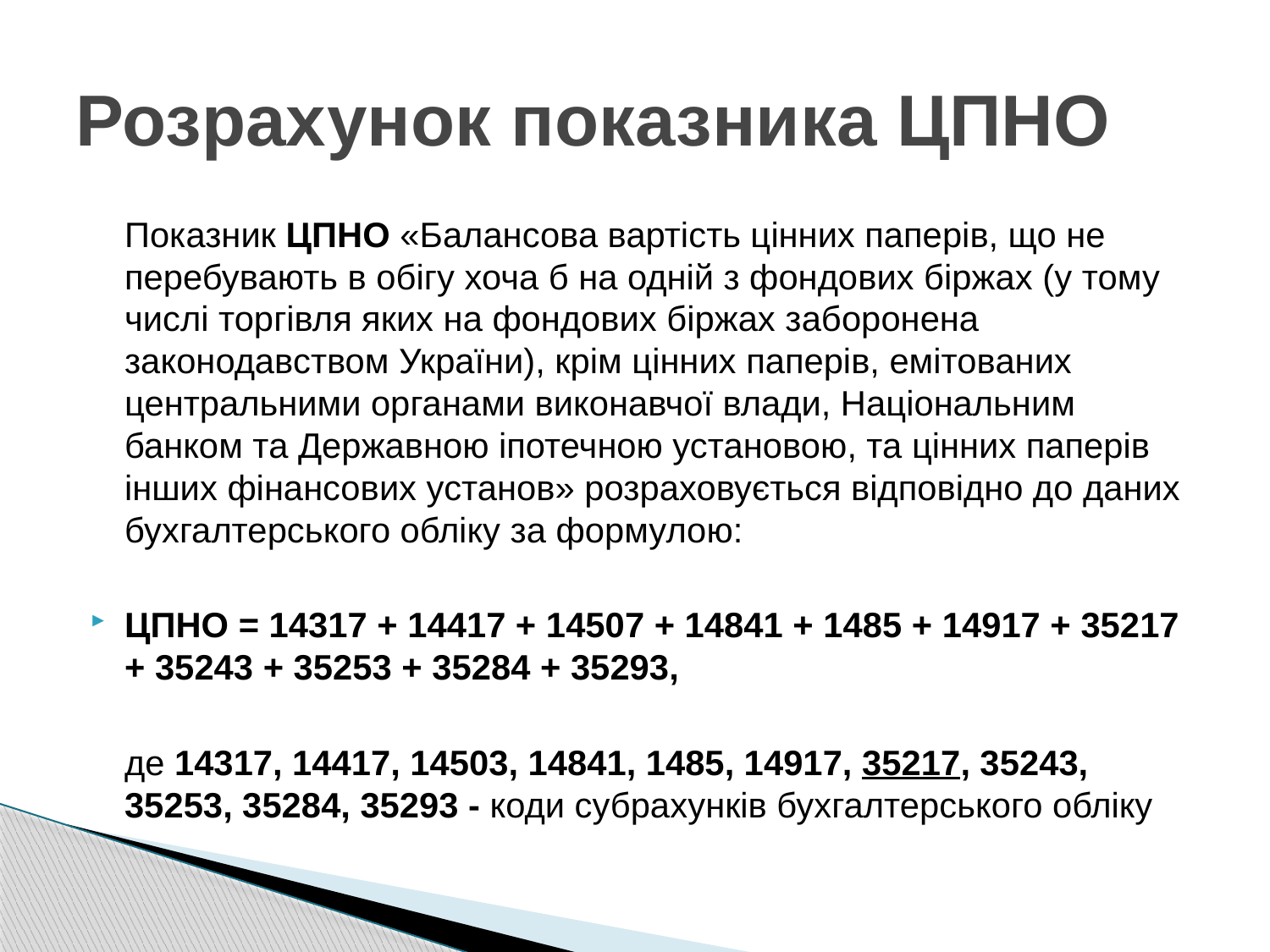

# Розрахунок показника ЦПНО
	Показник ЦПНО «Балансова вартість цінних паперів, що не перебувають в обігу хоча б на одній з фондових біржах (у тому числі торгівля яких на фондових біржах заборонена законодавством України), крім цінних паперів, емітованих центральними органами виконавчої влади, Національним банком та Державною іпотечною установою, та цінних паперів інших фінансових установ» розраховується відповідно до даних бухгалтерського обліку за формулою:

ЦПНО = 14317 + 14417 + 14507 + 14841 + 1485 + 14917 + 35217 + 35243 + 35253 + 35284 + 35293,

	де 14317, 14417, 14503, 14841, 1485, 14917, 35217, 35243, 35253, 35284, 35293 - коди субрахунків бухгалтерського обліку